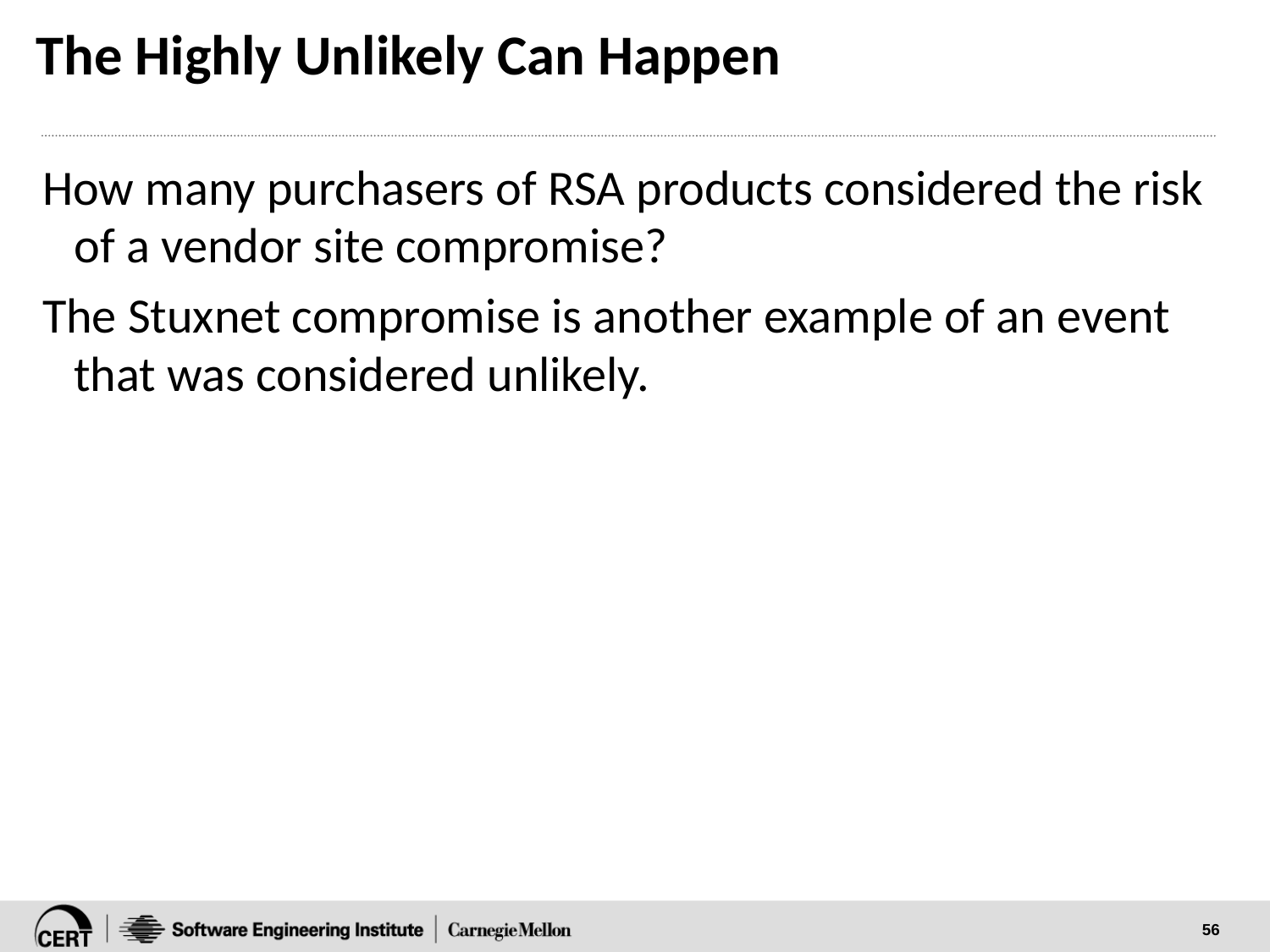

# The Highly Unlikely Can Happen
How many purchasers of RSA products considered the risk of a vendor site compromise?
The Stuxnet compromise is another example of an event that was considered unlikely.